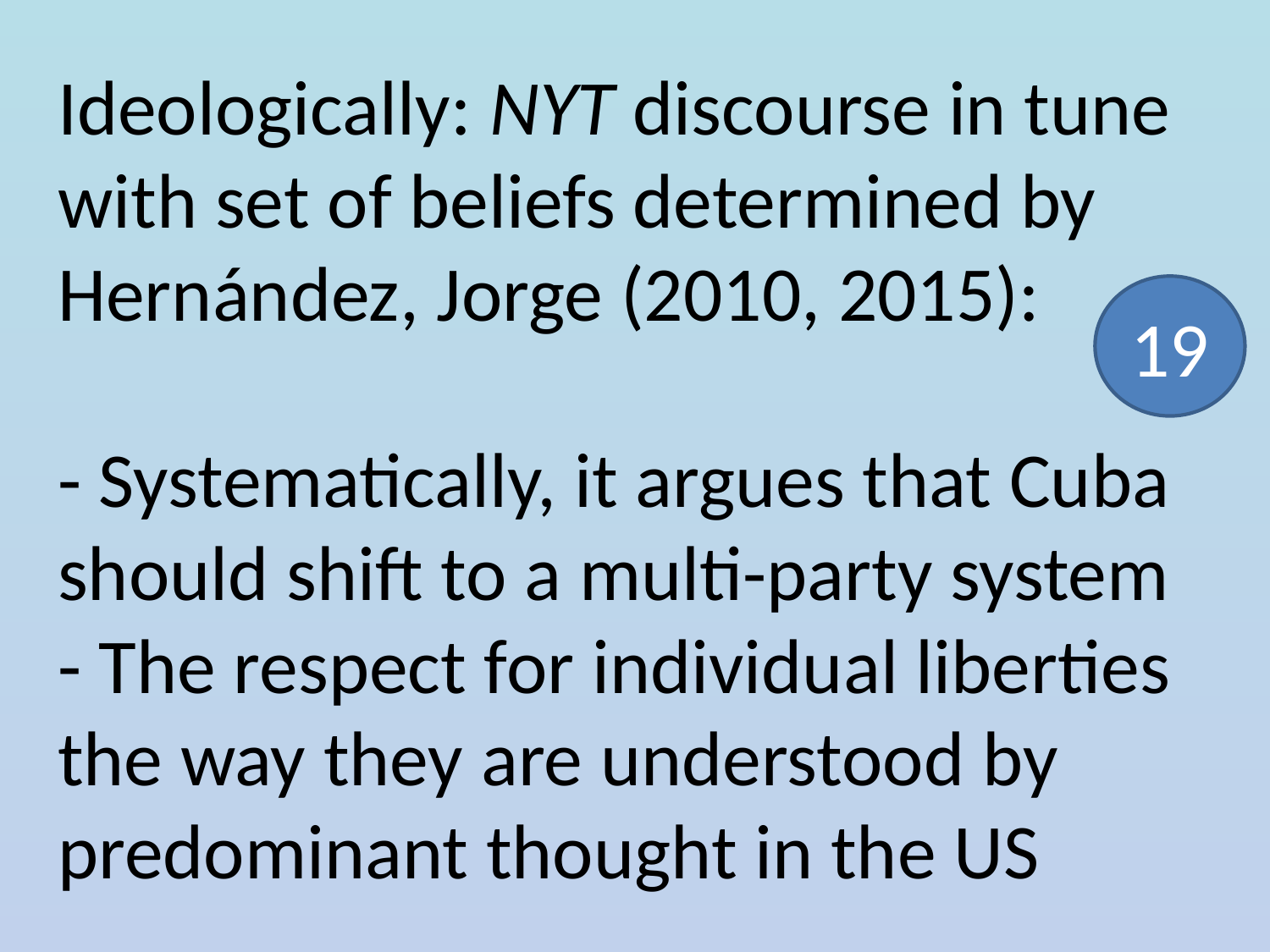

# Ideologically: NYT discourse in tune with set of beliefs determined by Hernández, Jorge (2010, 2015): - Systematically, it argues that Cuba should shift to a multi-party system - The respect for individual liberties the way they are understood by predominant thought in the US
19